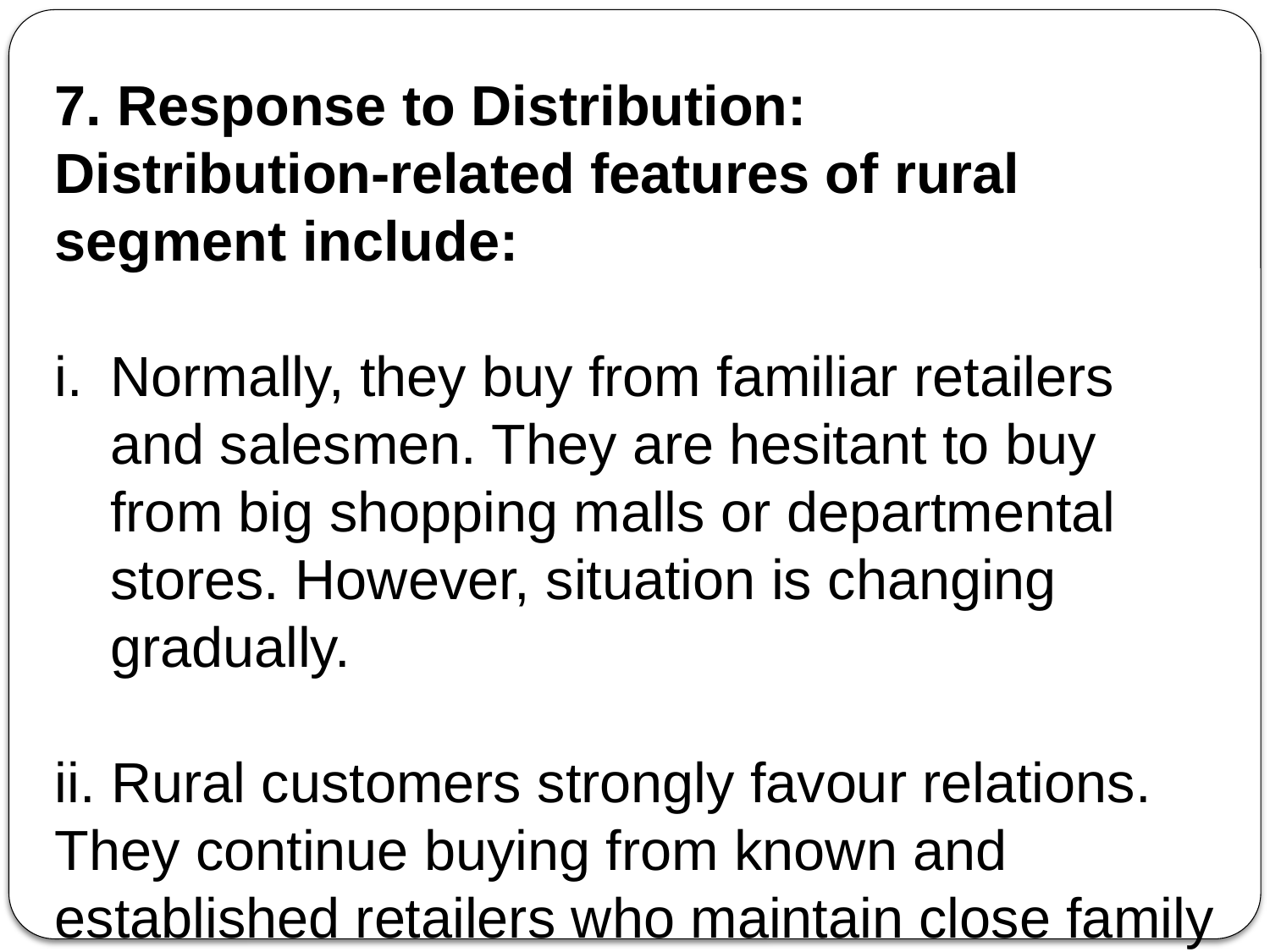

7. Response to Distribution:
Distribution-related features of rural segment include:

Normally, they buy from familiar retailers and salesmen. They are hesitant to buy from big shopping malls or departmental stores. However, situation is changing gradually.

ii. Rural customers strongly favour relations. They continue buying from known and established retailers who maintain close family relations with them.